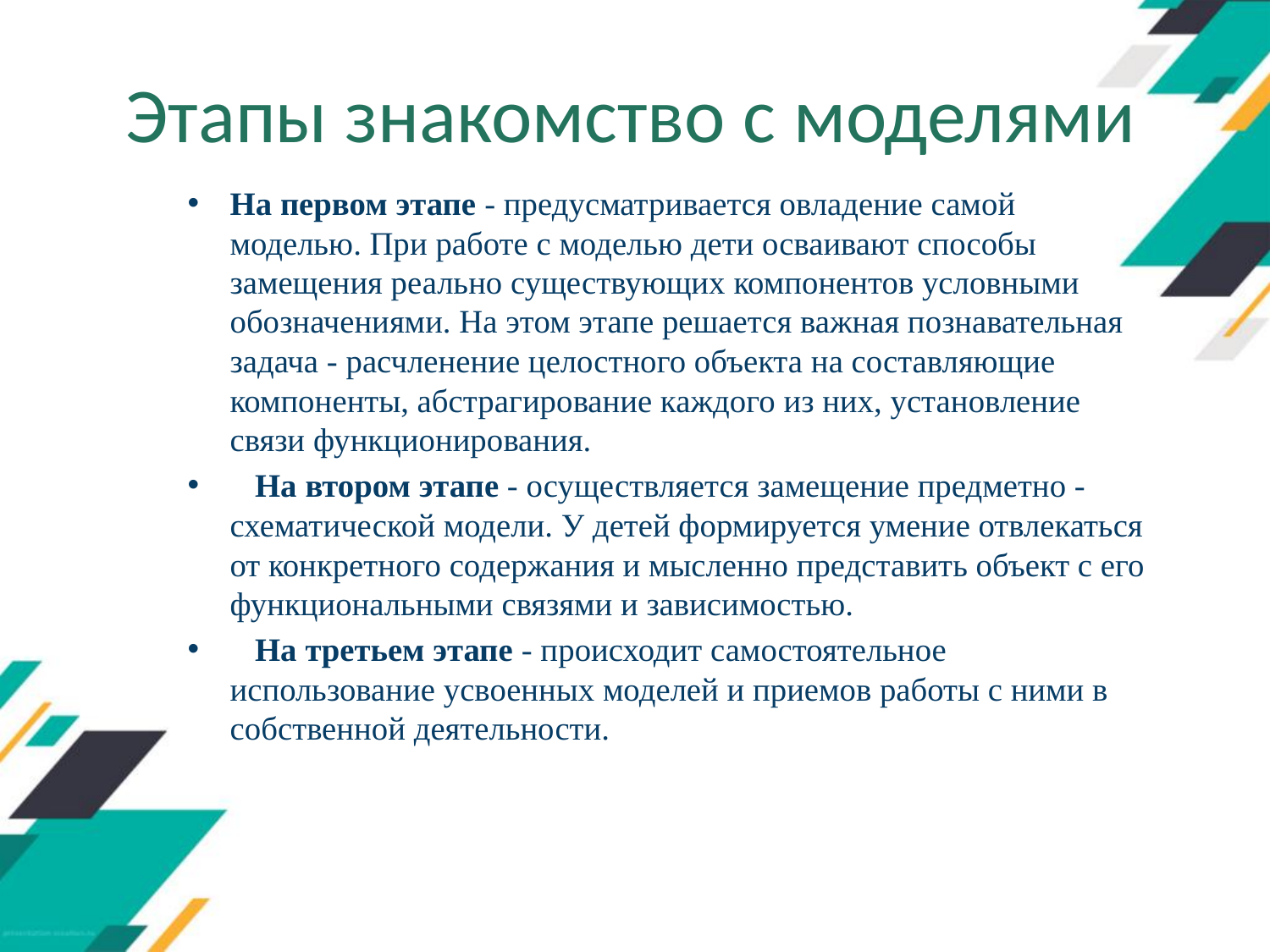

# Этапы знакомство с моделями
На первом этапе - предусматривается овладение самой моделью. При работе с моделью дети осваивают способы замещения реально существующих компонентов условными обозначениями. На этом этапе решается важная познавательная задача - расчленение целостного объекта на составляющие компоненты, абстрагирование каждого из них, установление связи функционирования.
   На втором этапе - осуществляется замещение предметно - схематической модели. У детей формируется умение отвлекаться от конкретного содержания и мысленно представить объект с его функциональными связями и зависимостью.
   На третьем этапе - происходит самостоятельное использование усвоенных моделей и приемов работы с ними в собственной деятельности.